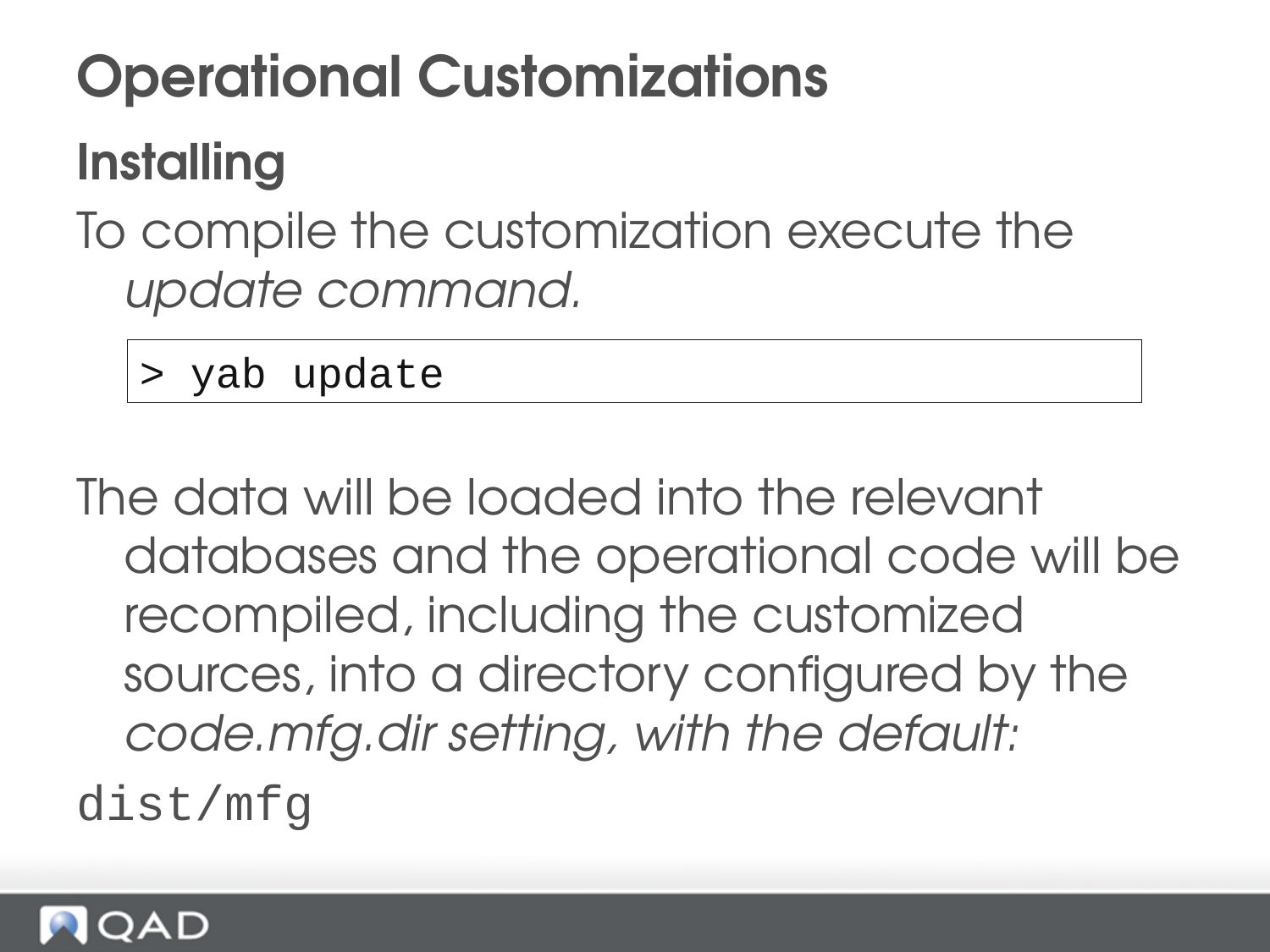

# Operational Customizations
Installing
To compile the customization execute the update command.

The data will be loaded into the relevant databases and the operational code will be recompiled, including the customized sources, into a directory configured by the code.mfg.dir setting, with the default:
dist/mfg
> yab update